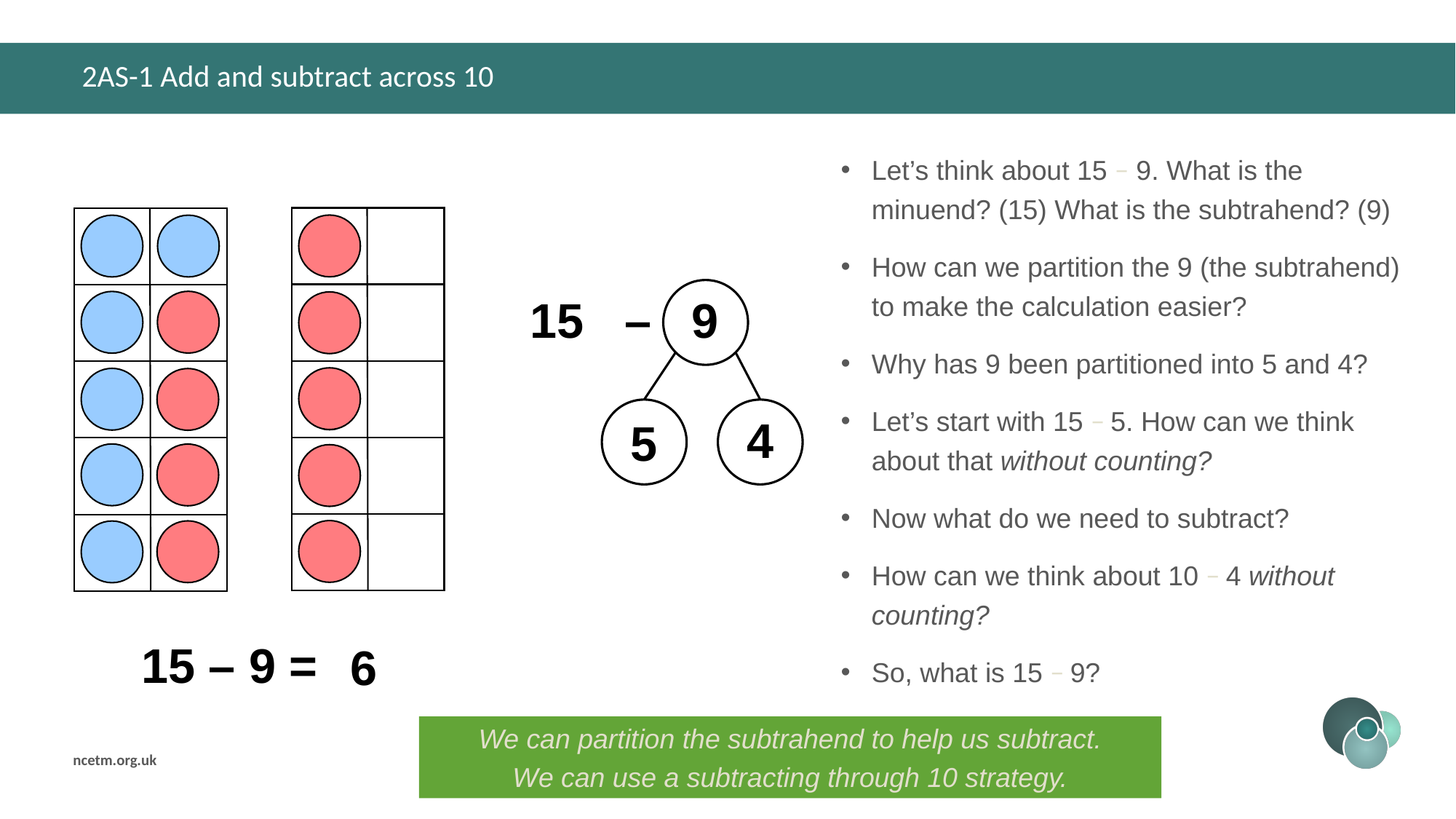

# 2AS-1 Add and subtract across 10
Let’s think about 15 − 9. What is the minuend? (15) What is the subtrahend? (9)
How can we partition the 9 (the subtrahend) to make the calculation easier?
Why has 9 been partitioned into 5 and 4?
Let’s start with 15 − 5. How can we think about that without counting?
Now what do we need to subtract?
How can we think about 10 − 4 without counting?
So, what is 15 − 9?

15   –   9

4
5

15 – 9 =
6
We can partition the subtrahend to help us subtract.
We can use a subtracting through 10 strategy.